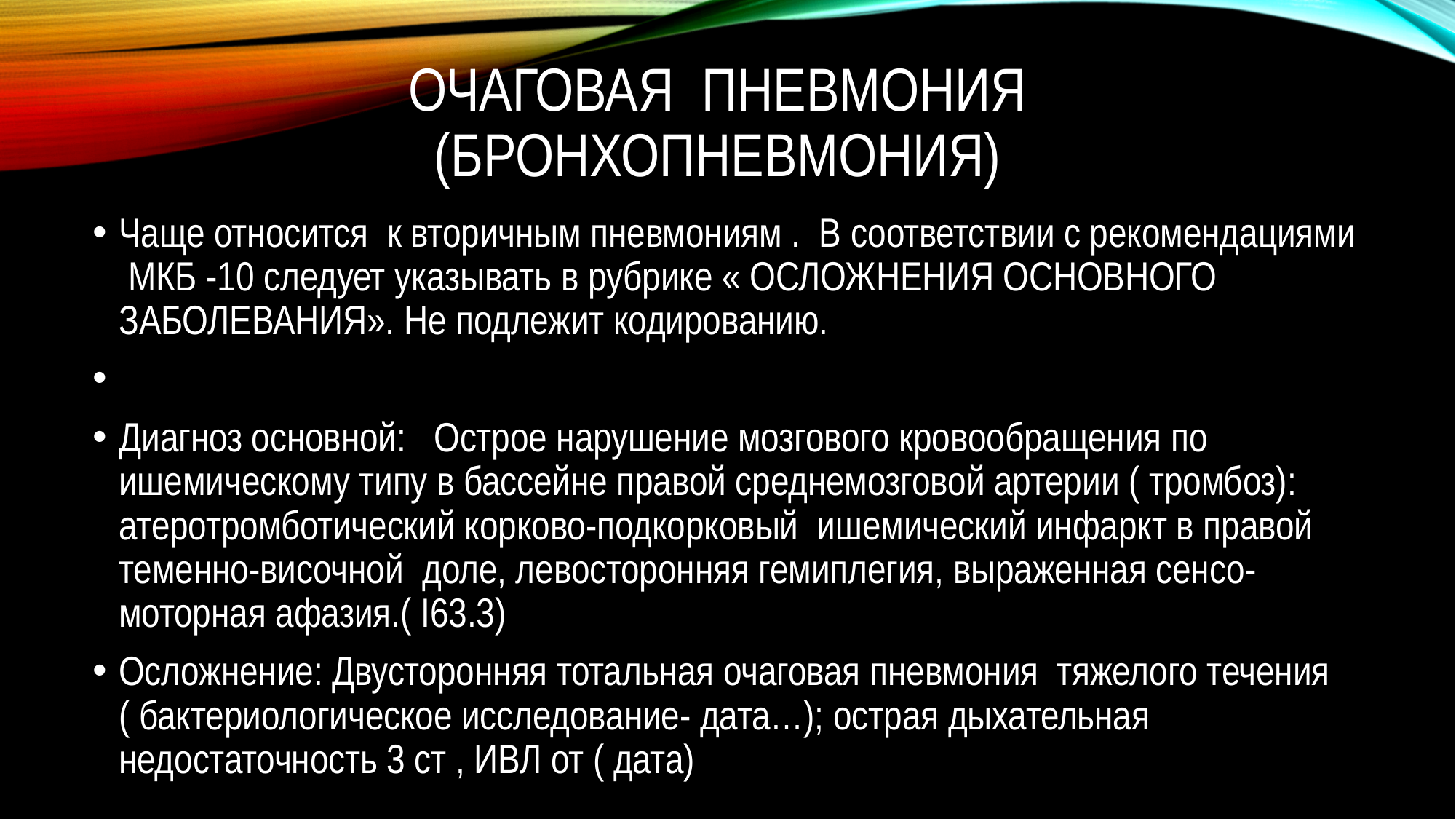

# ОЧАГОВАЯ  ПНЕВМОНИЯ (БРОНХОПНЕВМОНИЯ)
Чаще относится  к вторичным пневмониям .  В соответствии с рекомендациями  МКБ -10 следует указывать в рубрике « ОСЛОЖНЕНИЯ ОСНОВНОГО ЗАБОЛЕВАНИЯ». Не подлежит кодированию.

Диагноз основной:   Острое нарушение мозгового кровообращения по ишемическому типу в бассейне правой среднемозговой артерии ( тромбоз): атеротромботический корково-подкорковый  ишемический инфаркт в правой теменно-височной  доле, левосторонняя гемиплегия, выраженная сенсо-моторная афазия.( I63.3)
Осложнение: Двусторонняя тотальная очаговая пневмония  тяжелого течения ( бактериологическое исследование- дата…); острая дыхательная недостаточность 3 ст , ИВЛ от ( дата)